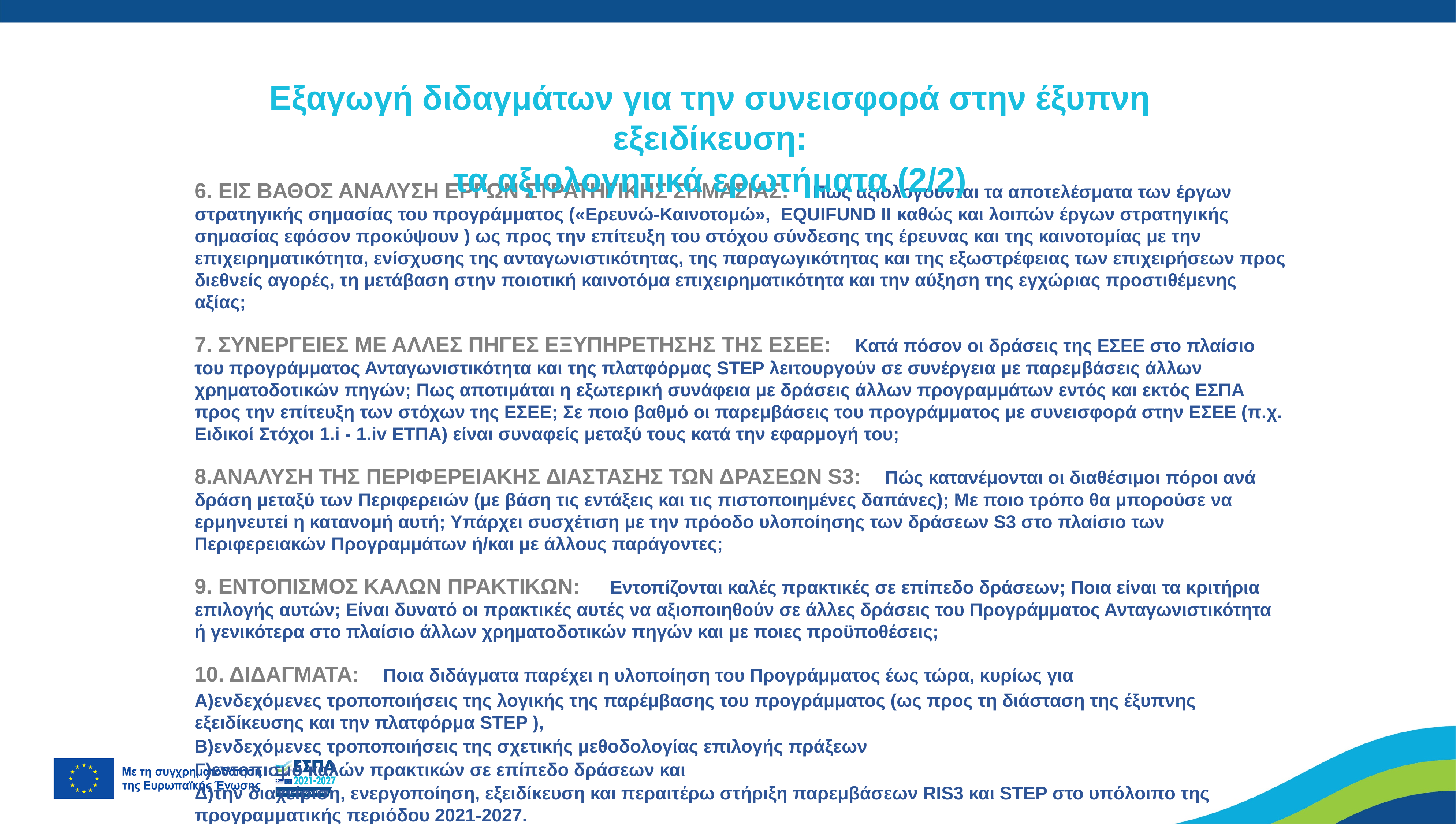

Εξαγωγή διδαγμάτων για την συνεισφορά στην έξυπνη εξειδίκευση:
τα αξιολογητικά ερωτήματα (2/2)
6. ΕΙΣ ΒΑΘΟΣ ΑΝΑΛΥΣΗ ΕΡΓΩΝ ΣΤΡΑΤΗΓΙΚΗΣ ΣΗΜΑΣΙΑΣ:    Πως αξιολογούνται τα αποτελέσματα των έργων στρατηγικής σημασίας του προγράμματος («Ερευνώ-Καινοτομώ»,  EQUIFUND II καθώς και λοιπών έργων στρατηγικής σημασίας εφόσον προκύψουν ) ως προς την επίτευξη του στόχου σύνδεσης της έρευνας και της καινοτομίας με την επιχειρηματικότητα, ενίσχυσης της ανταγωνιστικότητας, της παραγωγικότητας και της εξωστρέφειας των επιχειρήσεων προς διεθνείς αγορές, τη μετάβαση στην ποιοτική καινοτόμα επιχειρηματικότητα και την αύξηση της εγχώριας προστιθέμενης αξίας;

7. ΣΥΝΕΡΓΕΙΕΣ ΜΕ ΑΛΛΕΣ ΠΗΓΕΣ EΞΥΠΗΡΕΤΗΣΗΣ ΤΗΣ ΕΣΕΕ:    Κατά πόσον οι δράσεις της ΕΣΕΕ στο πλαίσιο του προγράμματος Ανταγωνιστικότητα και της πλατφόρμας STEP λειτουργούν σε συνέργεια με παρεμβάσεις άλλων χρηματοδοτικών πηγών; Πως αποτιμάται η εξωτερική συνάφεια με δράσεις άλλων προγραμμάτων εντός και εκτός ΕΣΠΑ προς την επίτευξη των στόχων της ΕΣΕΕ; Σε ποιο βαθμό οι παρεμβάσεις του προγράμματος με συνεισφορά στην ΕΣΕΕ (π.χ. Ειδικοί Στόχοι 1.i - 1.iv ΕΤΠΑ) είναι συναφείς μεταξύ τους κατά την εφαρμογή του;

8.ΑΝΑΛΥΣΗ ΤΗΣ ΠΕΡΙΦΕΡΕΙΑΚΗΣ ΔΙΑΣΤΑΣΗΣ ΤΩΝ ΔΡΑΣΕΩΝ S3:    Πώς κατανέμονται οι διαθέσιμοι πόροι ανά δράση μεταξύ των Περιφερειών (με βάση τις εντάξεις και τις πιστοποιημένες δαπάνες); Με ποιο τρόπο θα μπορούσε να ερμηνευτεί η κατανομή αυτή; Υπάρχει συσχέτιση με την πρόοδο υλοποίησης των δράσεων S3 στο πλαίσιο των Περιφερειακών Προγραμμάτων ή/και με άλλους παράγοντες;

9. ΕΝΤΟΠΙΣΜΟΣ ΚΑΛΩΝ ΠΡΑΚΤΙΚΩΝ:     Εντοπίζονται καλές πρακτικές σε επίπεδο δράσεων; Ποια είναι τα κριτήρια επιλογής αυτών; Είναι δυνατό οι πρακτικές αυτές να αξιοποιηθούν σε άλλες δράσεις του Προγράμματος Ανταγωνιστικότητα ή γενικότερα στο πλαίσιο άλλων χρηματοδοτικών πηγών και με ποιες προϋποθέσεις;

10. ΔΙΔΑΓΜΑΤΑ:    Ποια διδάγματα παρέχει η υλοποίηση του Προγράμματος έως τώρα, κυρίως για
Α)ενδεχόμενες τροποποιήσεις της λογικής της παρέμβασης του προγράμματος (ως προς τη διάσταση της έξυπνης εξειδίκευσης και την πλατφόρμα STEP ),
Β)ενδεχόμενες τροποποιήσεις της σχετικής μεθοδολογίας επιλογής πράξεων
Γ)εντοπισμό καλών πρακτικών σε επίπεδο δράσεων και
Δ)την διαχείριση, ενεργοποίηση, εξειδίκευση και περαιτέρω στήριξη παρεμβάσεων RIS3 και STEP στο υπόλοιπο της προγραμματικής περιόδου 2021-2027.
Ε)την προγραμματική περίοδο των ΕΔΕΤ μετά το 2027, αναφορικά με την υλοποίηση δράσεων έξυπνης εξειδίκευσης.